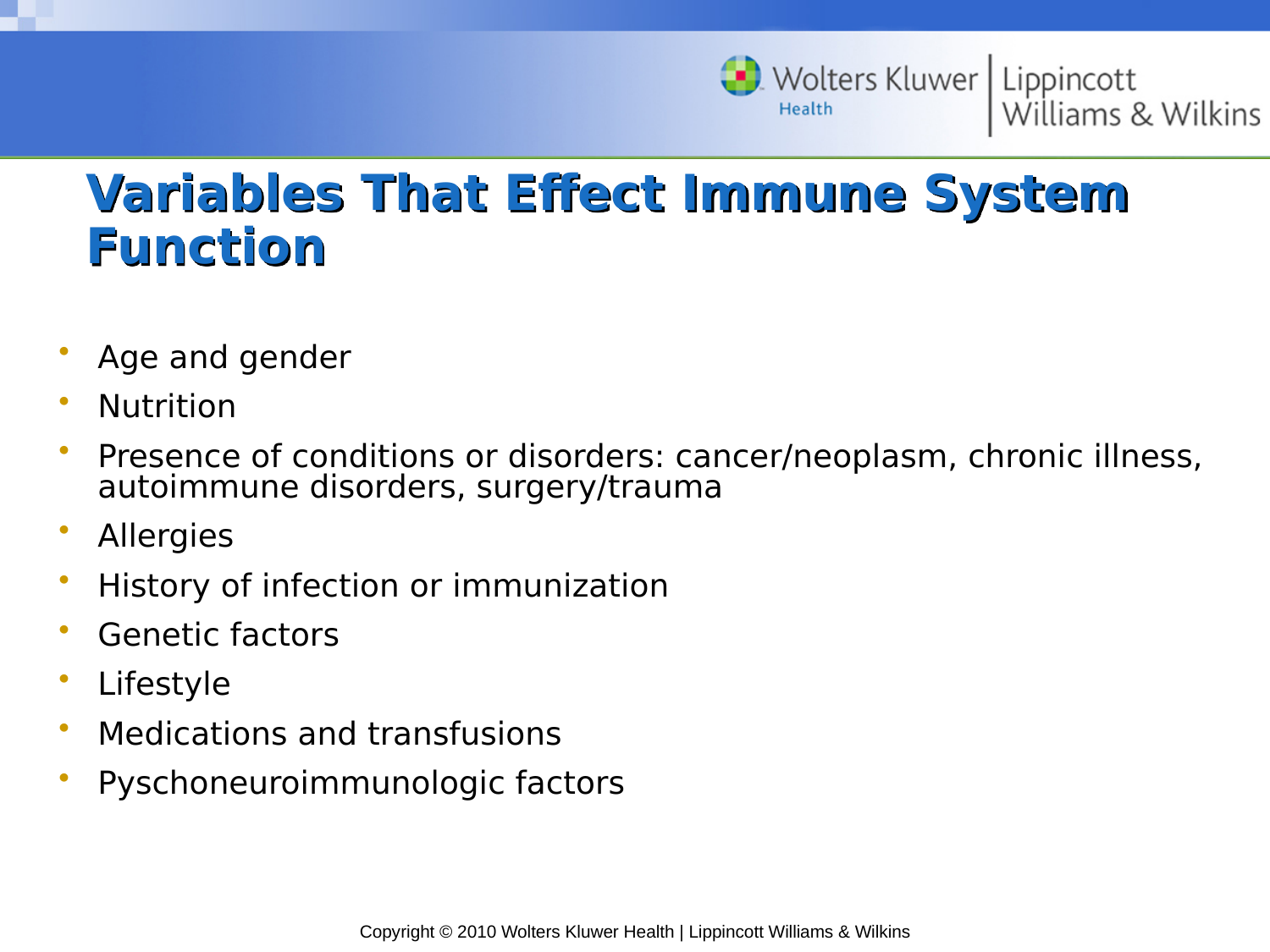

# Variables That Effect Immune System Function

Age and gender
Nutrition
Presence of conditions or disorders: cancer/neoplasm, chronic illness, autoimmune disorders, surgery/trauma
Allergies
History of infection or immunization
Genetic factors
Lifestyle
Medications and transfusions
Pyschoneuroimmunologic factors